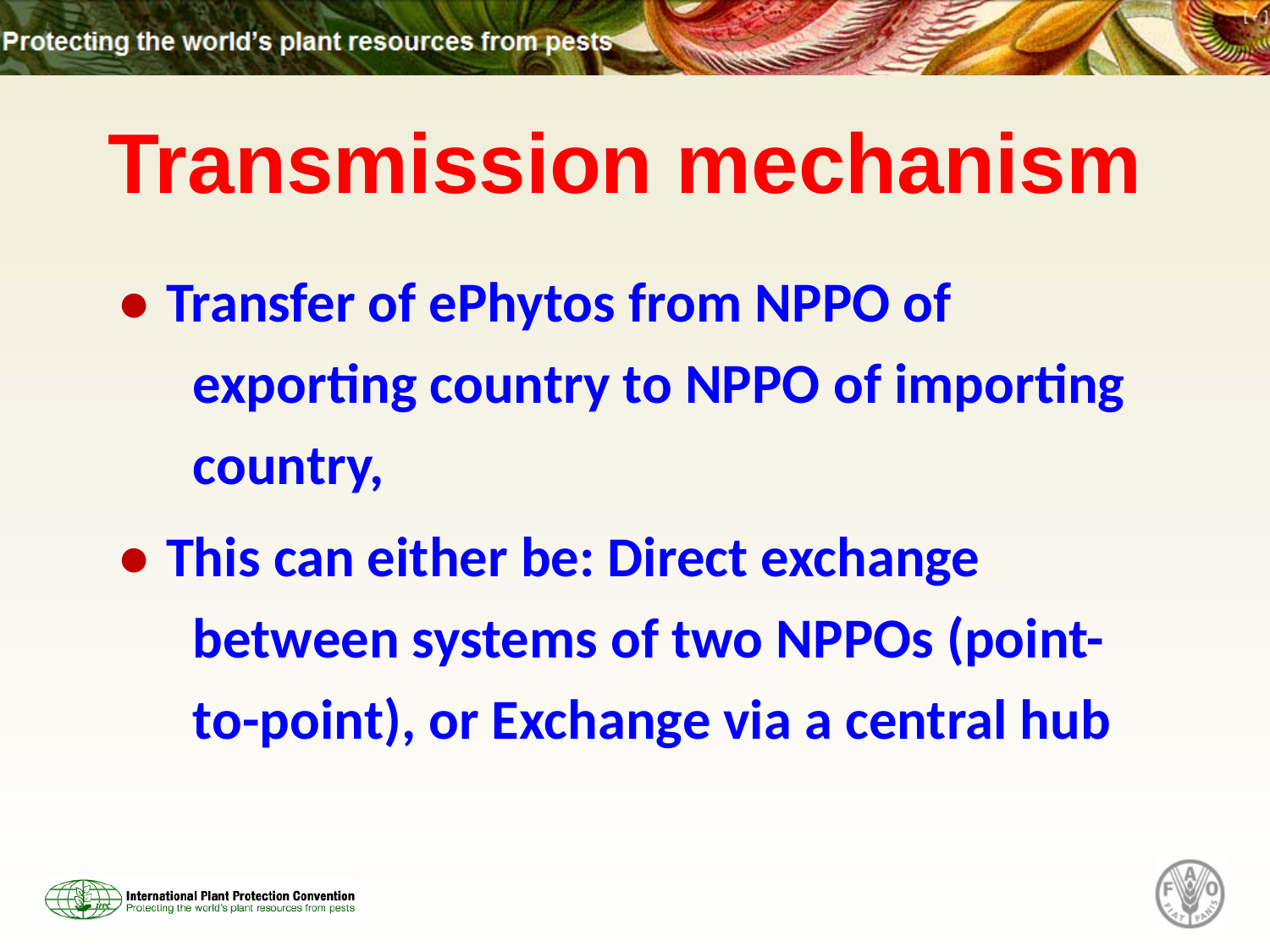

Transmission mechanism
● Transfer of ePhytos from NPPO of exporting country to NPPO of importing country,
● This can either be: Direct exchange between systems of two NPPOs (point-to-point), or Exchange via a central hub